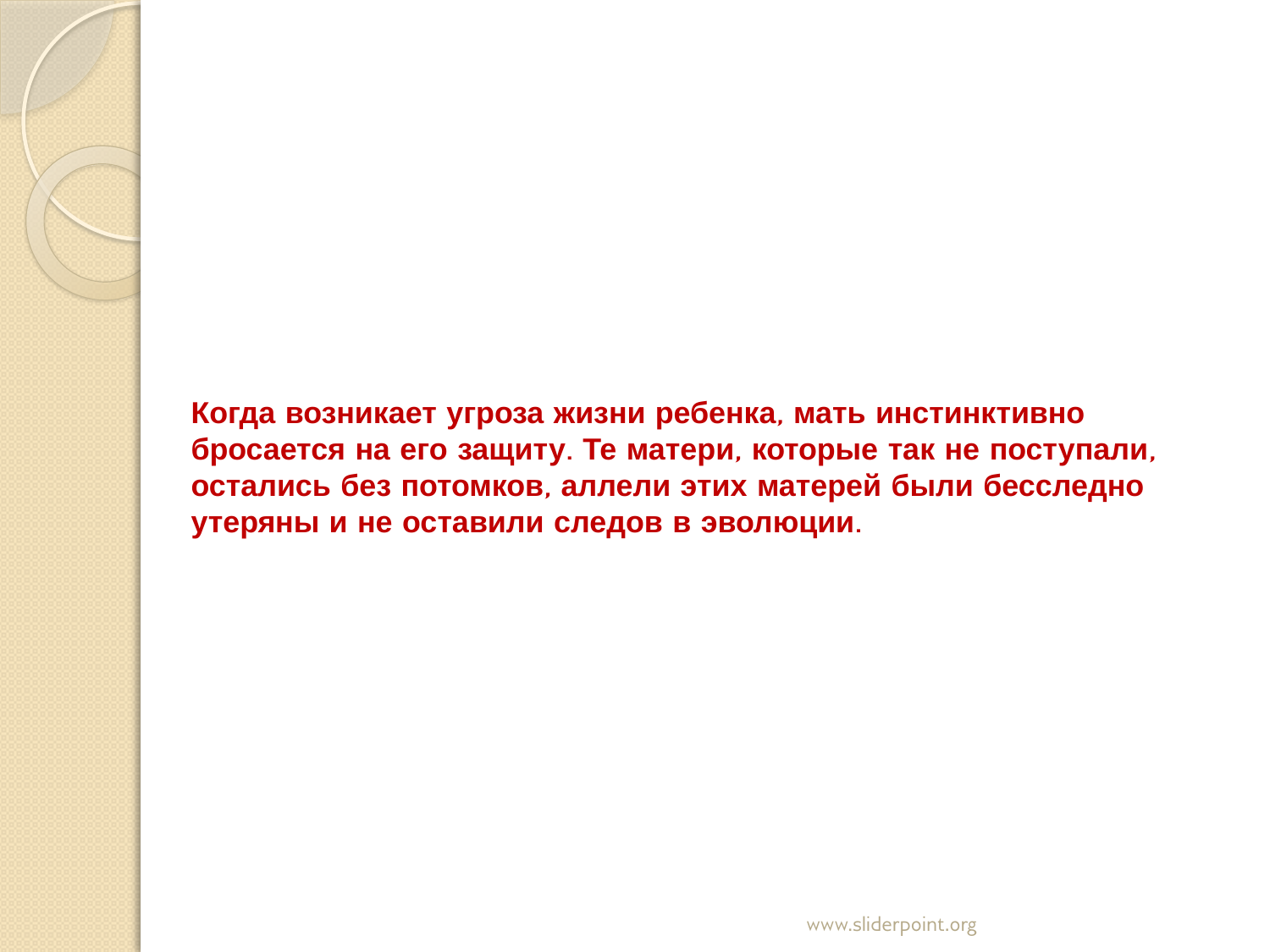

# Когда возникает угроза жизни ребенка, мать инстинктивно бросается на его защиту. Те матери, которые так не поступали, остались без потомков, аллели этих матерей были бесследно утеряны и не оставили следов в эволюции.
www.sliderpoint.org